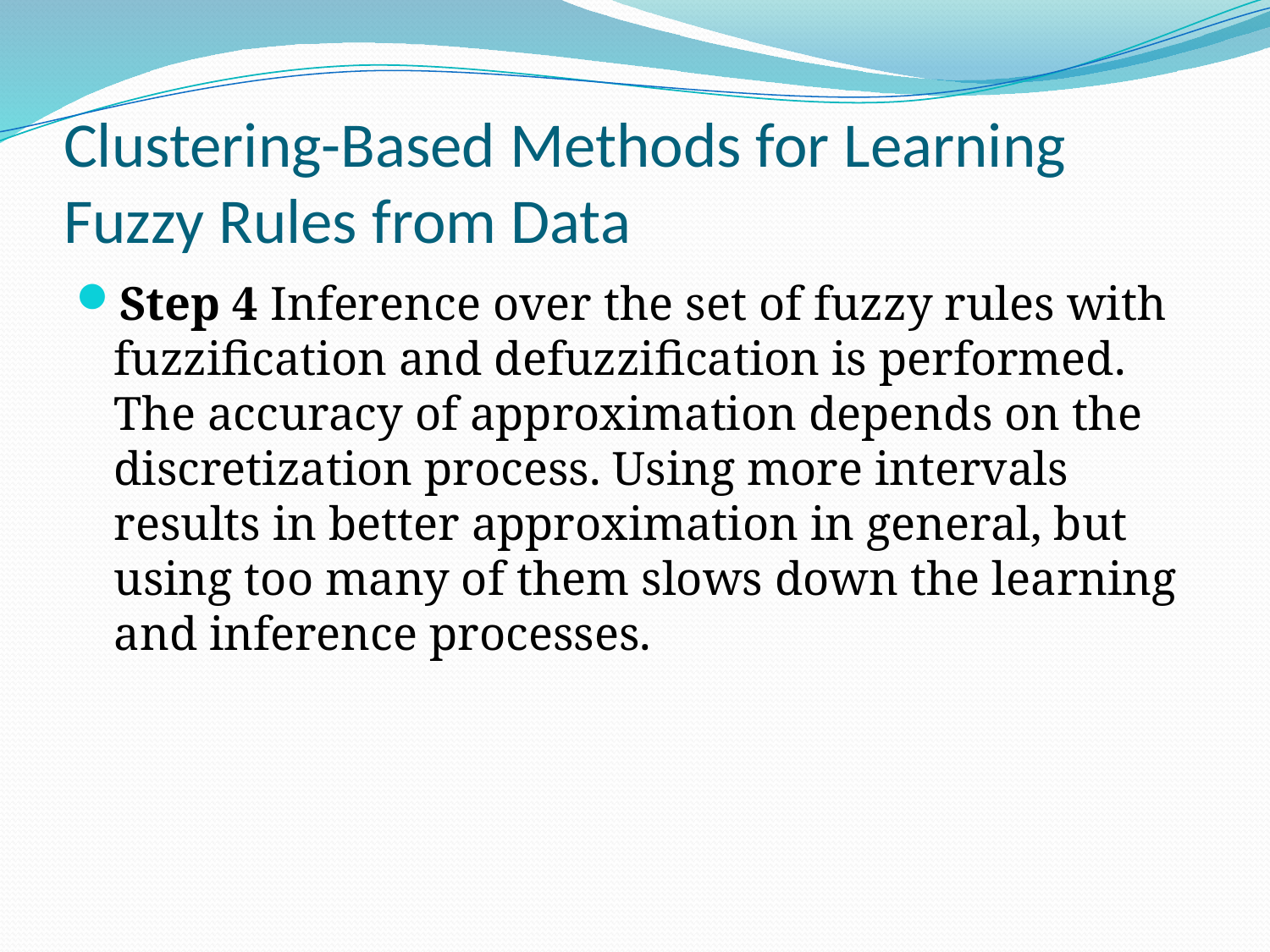

# Clustering-Based Methods for Learning Fuzzy Rules from Data
Step 4 Inference over the set of fuzzy rules with fuzzification and defuzzification is performed. The accuracy of approximation depends on the discretization process. Using more intervals results in better approximation in general, but using too many of them slows down the learning and inference processes.